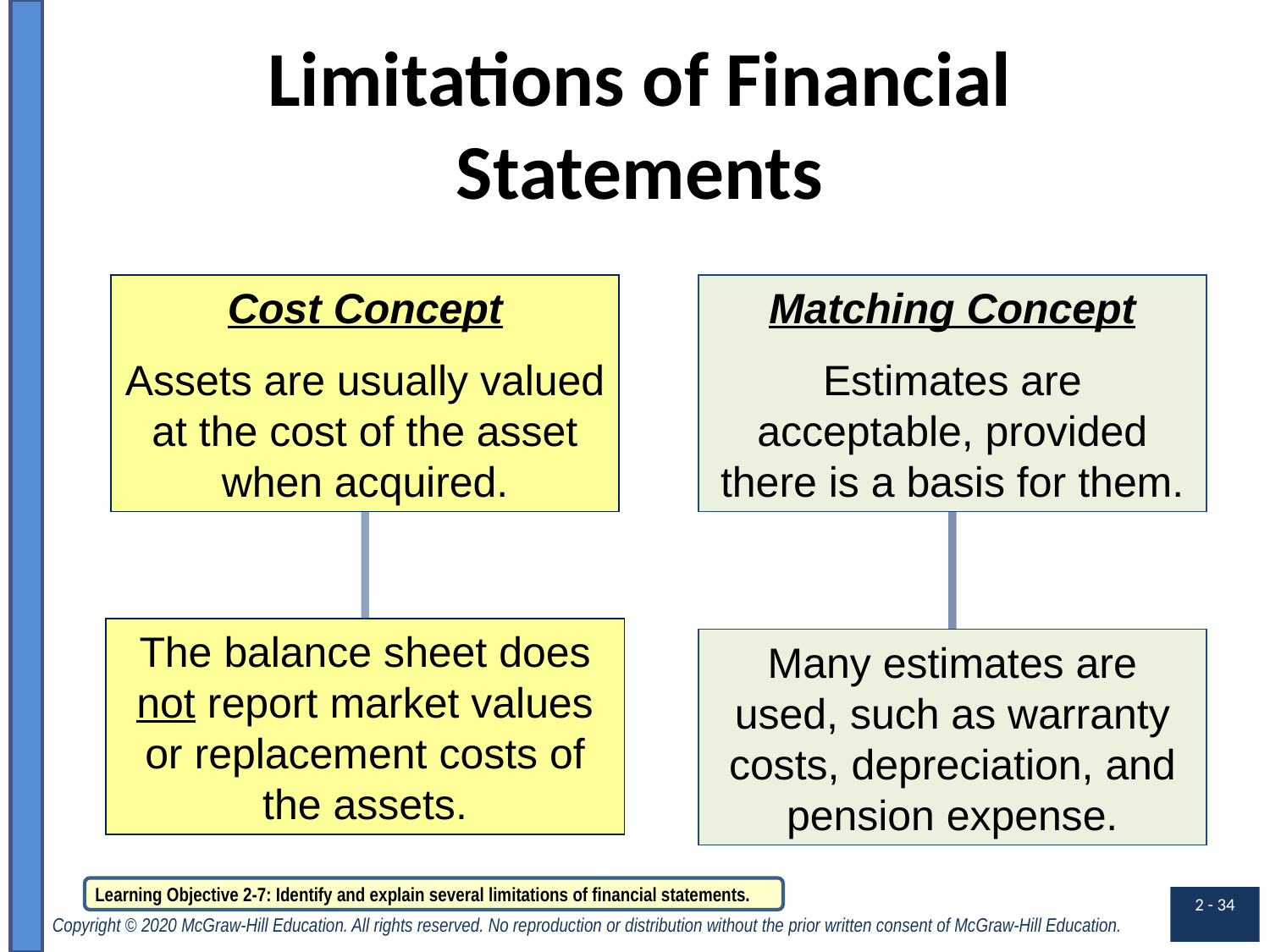

# Limitations of Financial Statements
Cost Concept
Assets are usually valued at the cost of the asset when acquired.
Matching Concept
Estimates are acceptable, provided there is a basis for them.
The balance sheet does not report market values or replacement costs of the assets.
Many estimates are used, such as warranty costs, depreciation, and pension expense.
  Learning Objective 2-7: Identify and explain several limitations of financial statements.